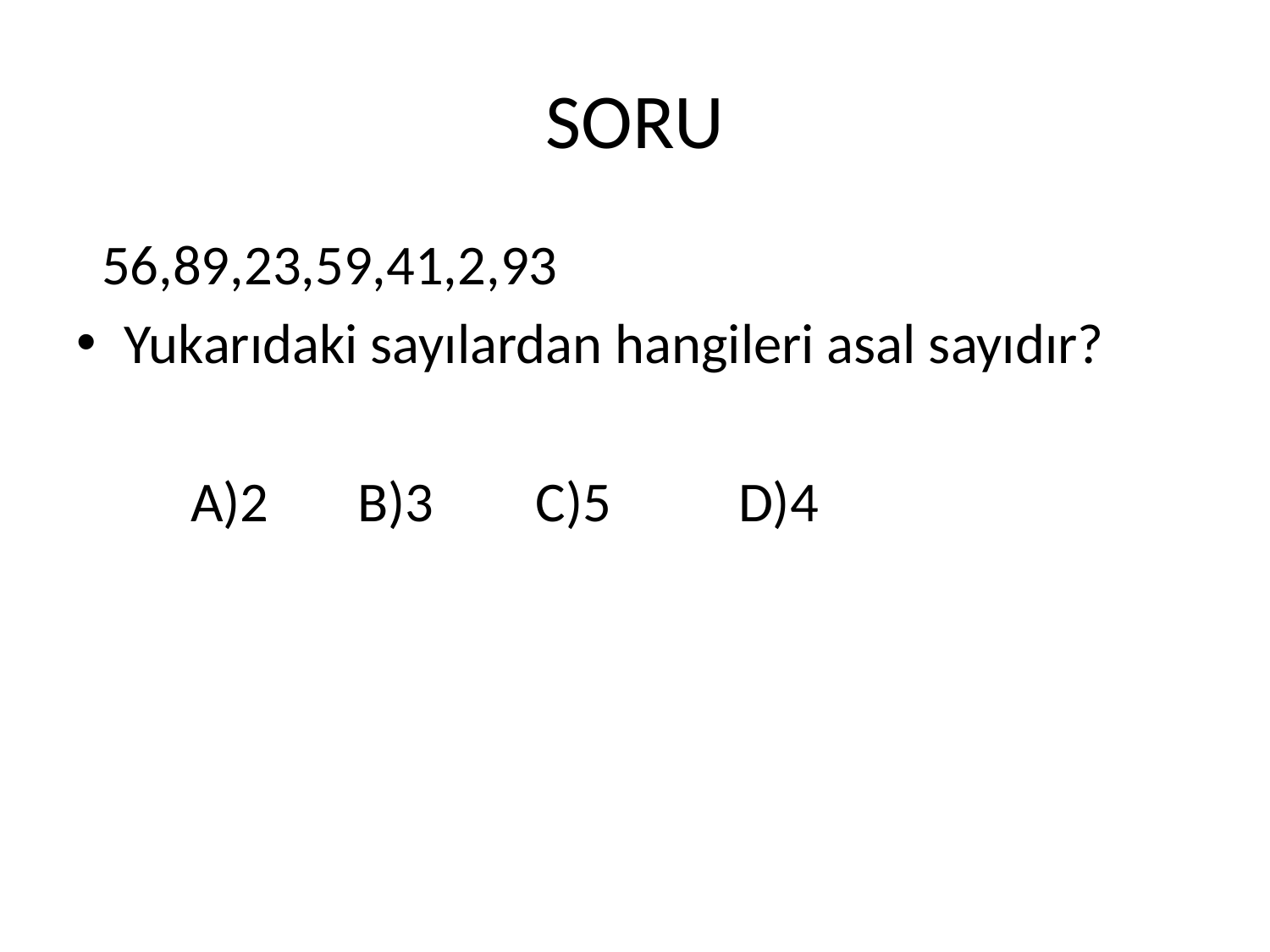

# SORU
  56,89,23,59,41,2,93
Yukarıdaki sayılardan hangileri asal sayıdır?

         A)2       B)3        C)5          D)4